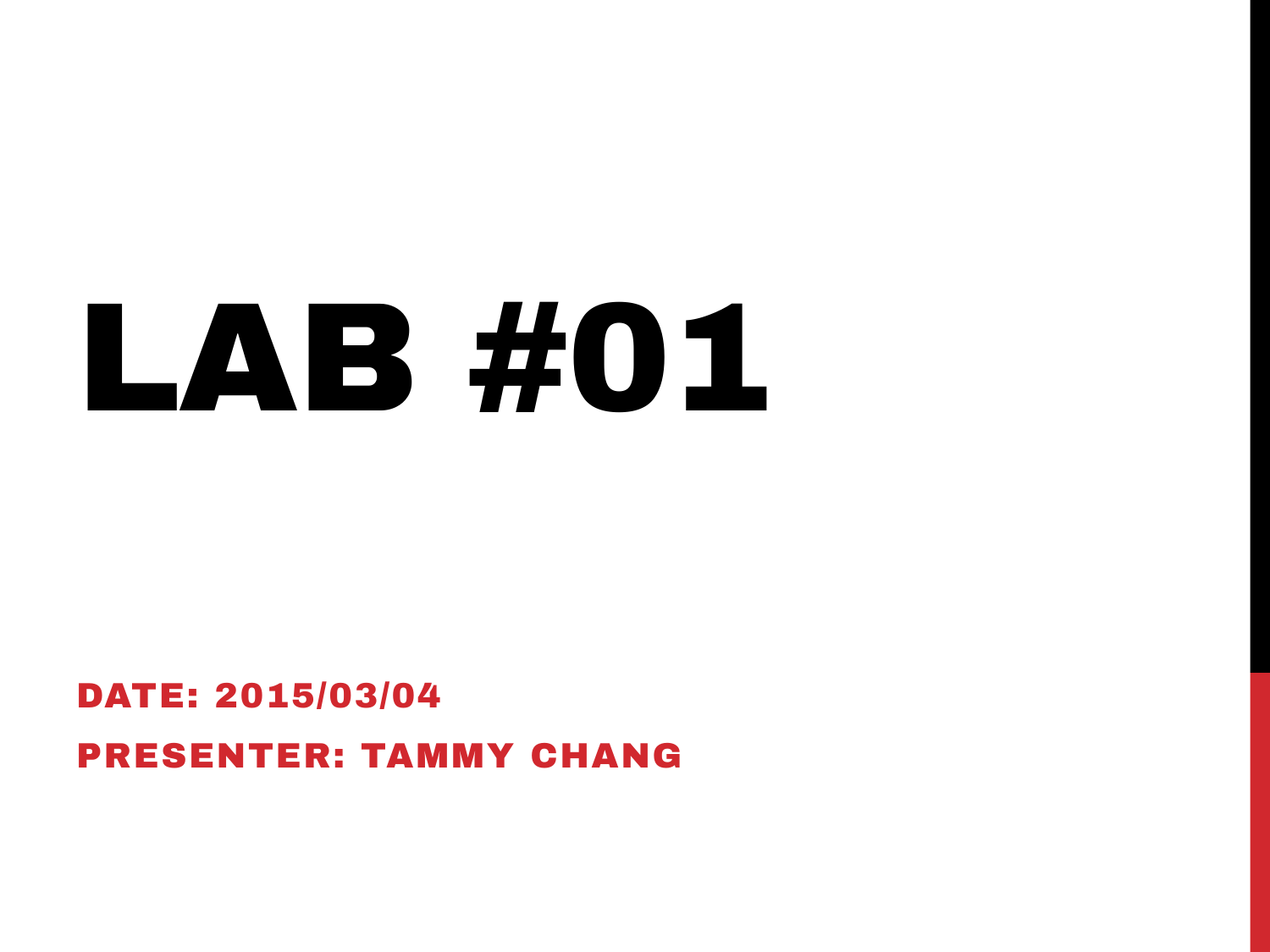

# Lab #01
Date: 2015/03/04
Presenter: tammy Chang